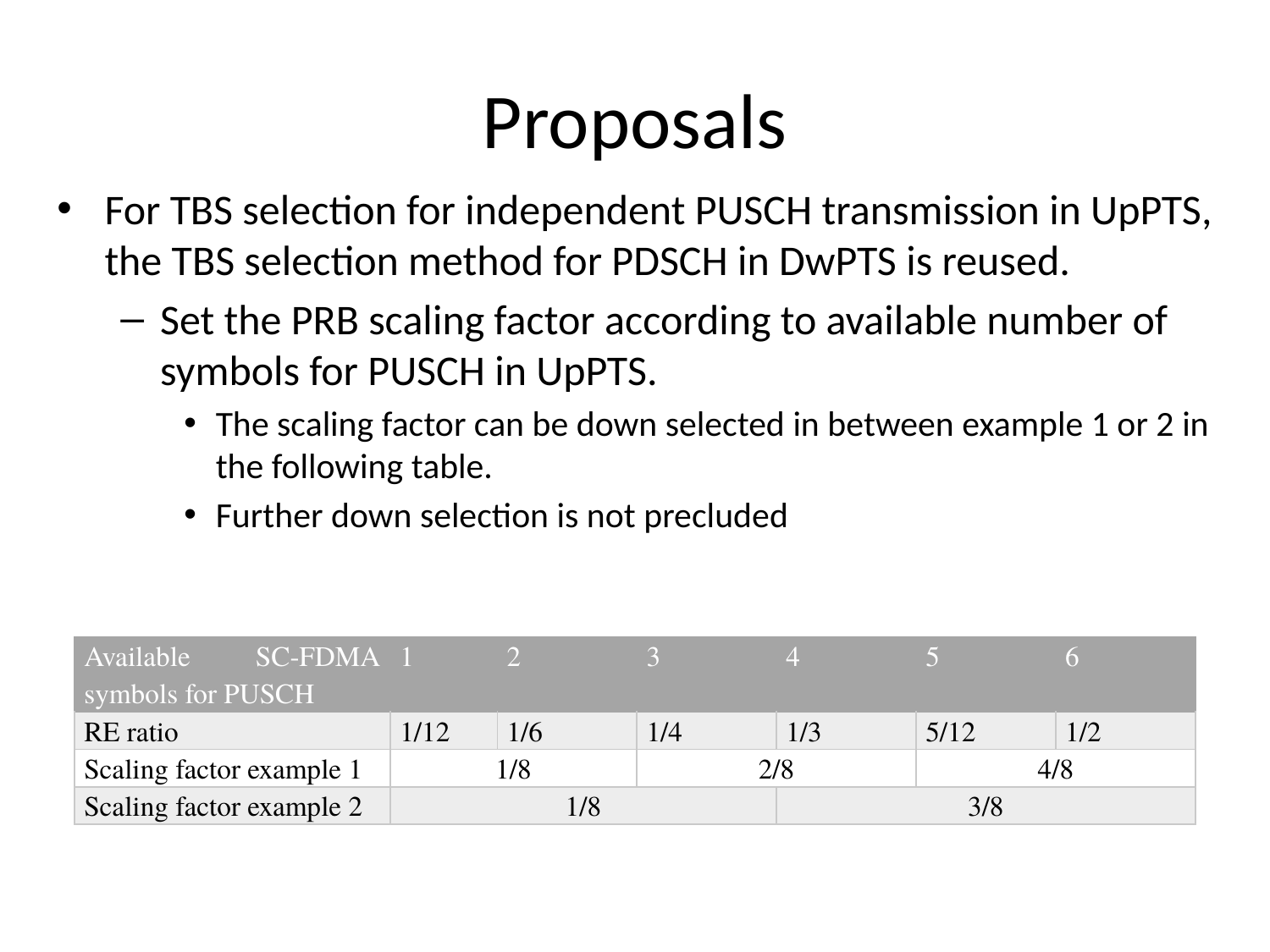

# Proposals
For TBS selection for independent PUSCH transmission in UpPTS, the TBS selection method for PDSCH in DwPTS is reused.
Set the PRB scaling factor according to available number of symbols for PUSCH in UpPTS.
The scaling factor can be down selected in between example 1 or 2 in the following table.
Further down selection is not precluded

| Available SC-FDMA symbols for PUSCH | 1 | 2 | 3 | 4 | 5 | 6 |
| --- | --- | --- | --- | --- | --- | --- |
| RE ratio | 1/12 | 1/6 | 1/4 | 1/3 | 5/12 | 1/2 |
| Scaling factor example 1 | 1/8 |  | 2/8 |  | 4/8 |  |
| Scaling factor example 2 | 1/8 |  |  | 3/8 |  |  |